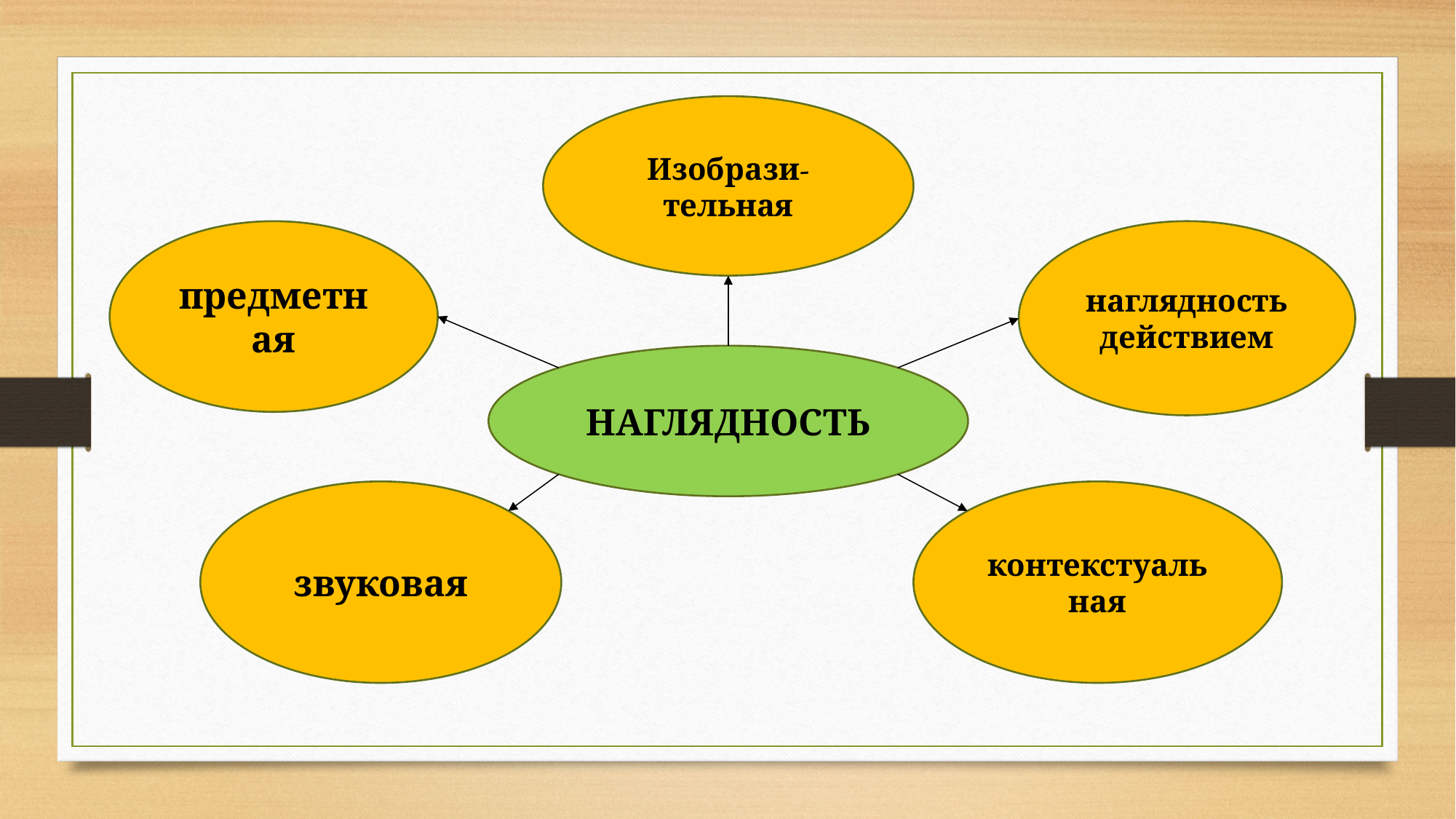

Изобрази-тельная
предметная
наглядность действием
НАГЛЯДНОСТЬ
звуковая
контекстуальная